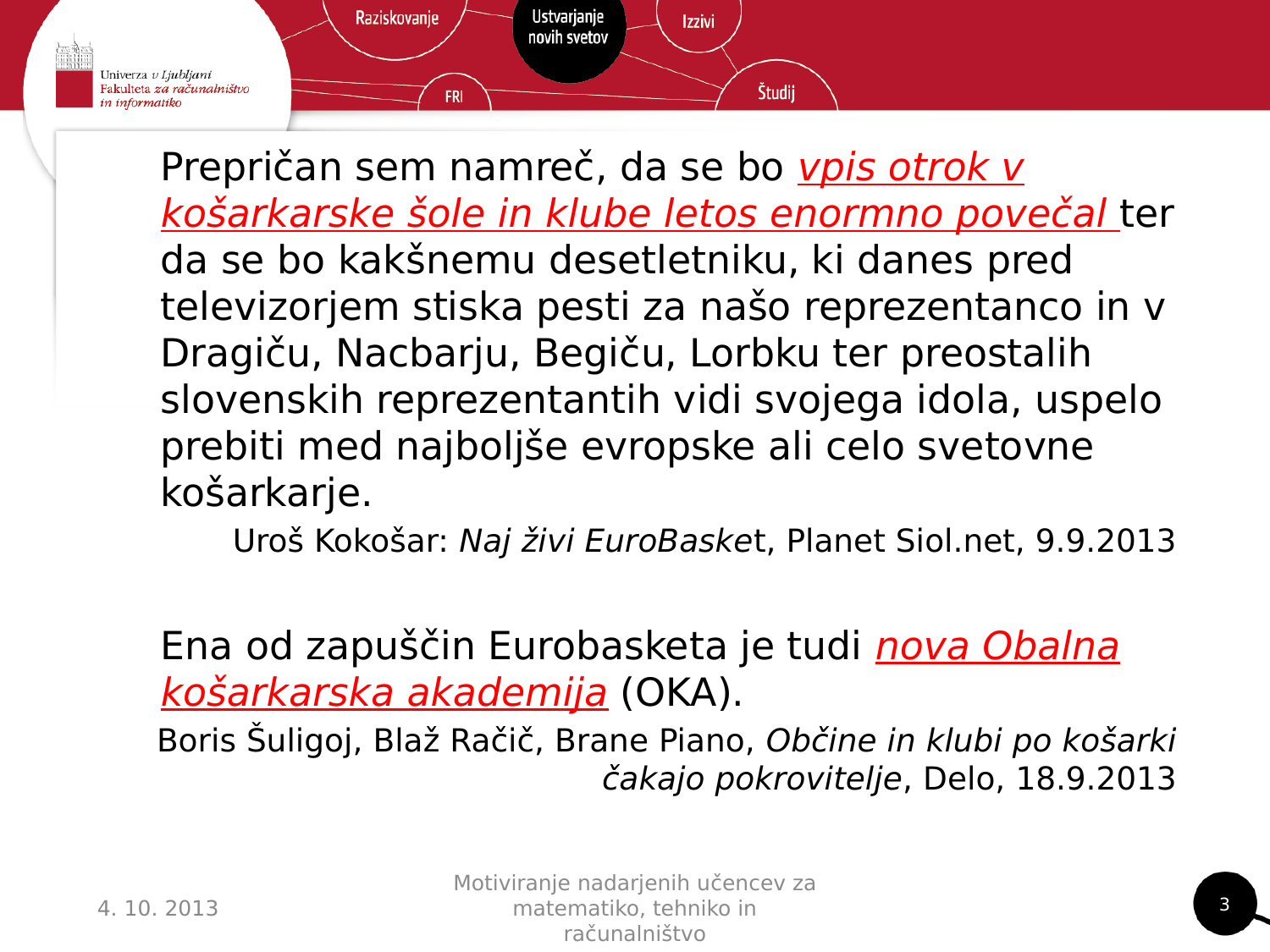

Prepričan sem namreč, da se bo vpis otrok v košarkarske šole in klube letos enormno povečal ter da se bo kakšnemu desetletniku, ki danes pred televizorjem stiska pesti za našo reprezentanco in v Dragiču, Nacbarju, Begiču, Lorbku ter preostalih slovenskih reprezentantih vidi svojega idola, uspelo prebiti med najboljše evropske ali celo svetovne košarkarje.
Uroš Kokošar: Naj živi EuroBasket, Planet Siol.net, 9.9.2013

Ena od zapuščin Eurobasketa je tudi nova Obalna košarkarska akademija (OKA).
Boris Šuligoj, Blaž Račič, Brane Piano, Občine in klubi po košarki čakajo pokrovitelje, Delo, 18.9.2013

3
4. 10. 2013
Motiviranje nadarjenih učencev za matematiko, tehniko in računalništvo